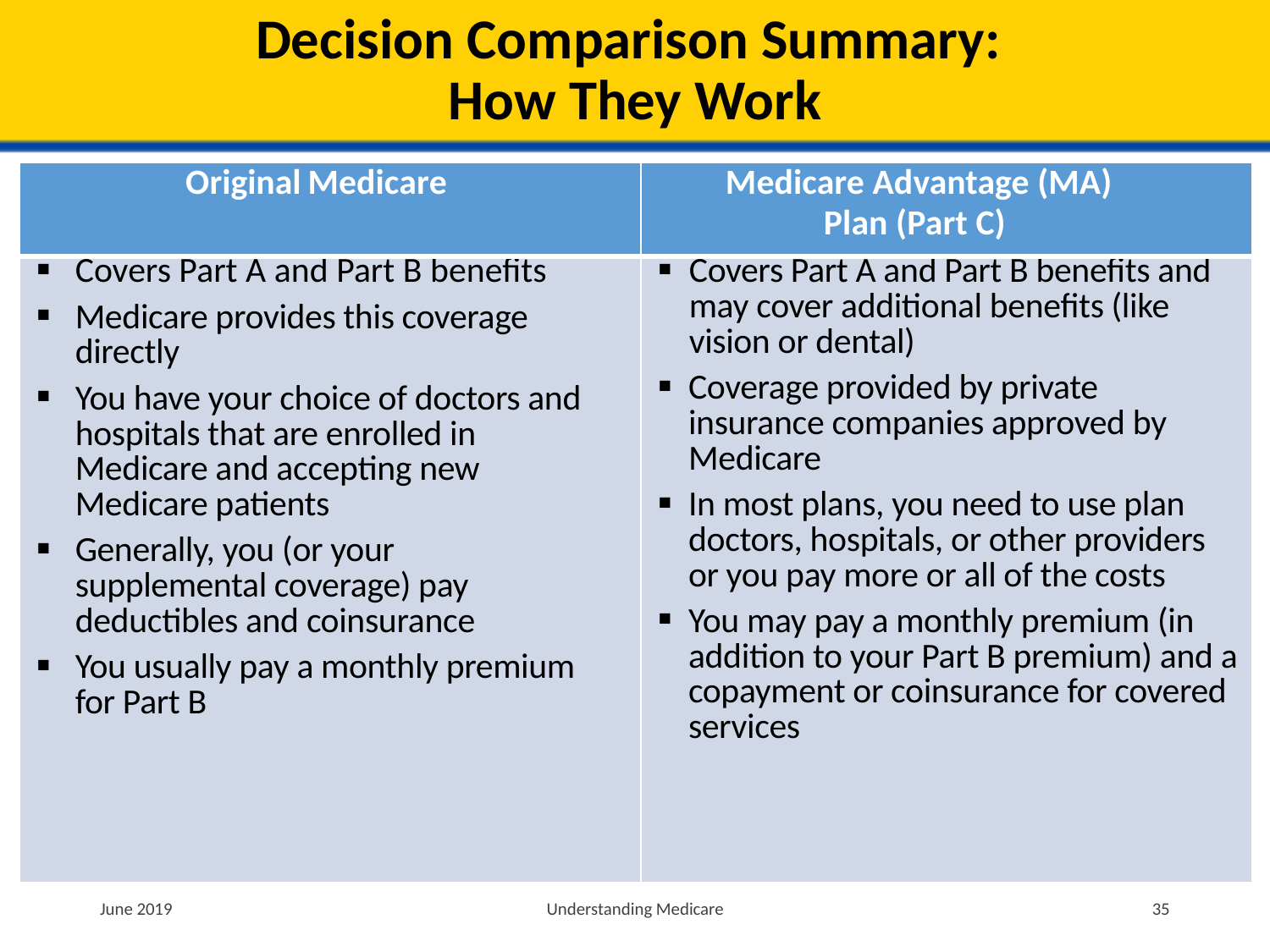

# Decision Comparison Summary: How They Work
| Original Medicare | Medicare Advantage (MA) Plan (Part C) |
| --- | --- |
| Covers Part A and Part B benefits Medicare provides this coverage directly You have your choice of doctors and hospitals that are enrolled in Medicare and accepting new Medicare patients Generally, you (or your supplemental coverage) pay deductibles and coinsurance You usually pay a monthly premium for Part B | Covers Part A and Part B benefits and may cover additional benefits (like vision or dental) Coverage provided by private insurance companies approved by Medicare In most plans, you need to use plan doctors, hospitals, or other providers or you pay more or all of the costs You may pay a monthly premium (in addition to your Part B premium) and a copayment or coinsurance for covered services |
June 2019
Understanding Medicare
35